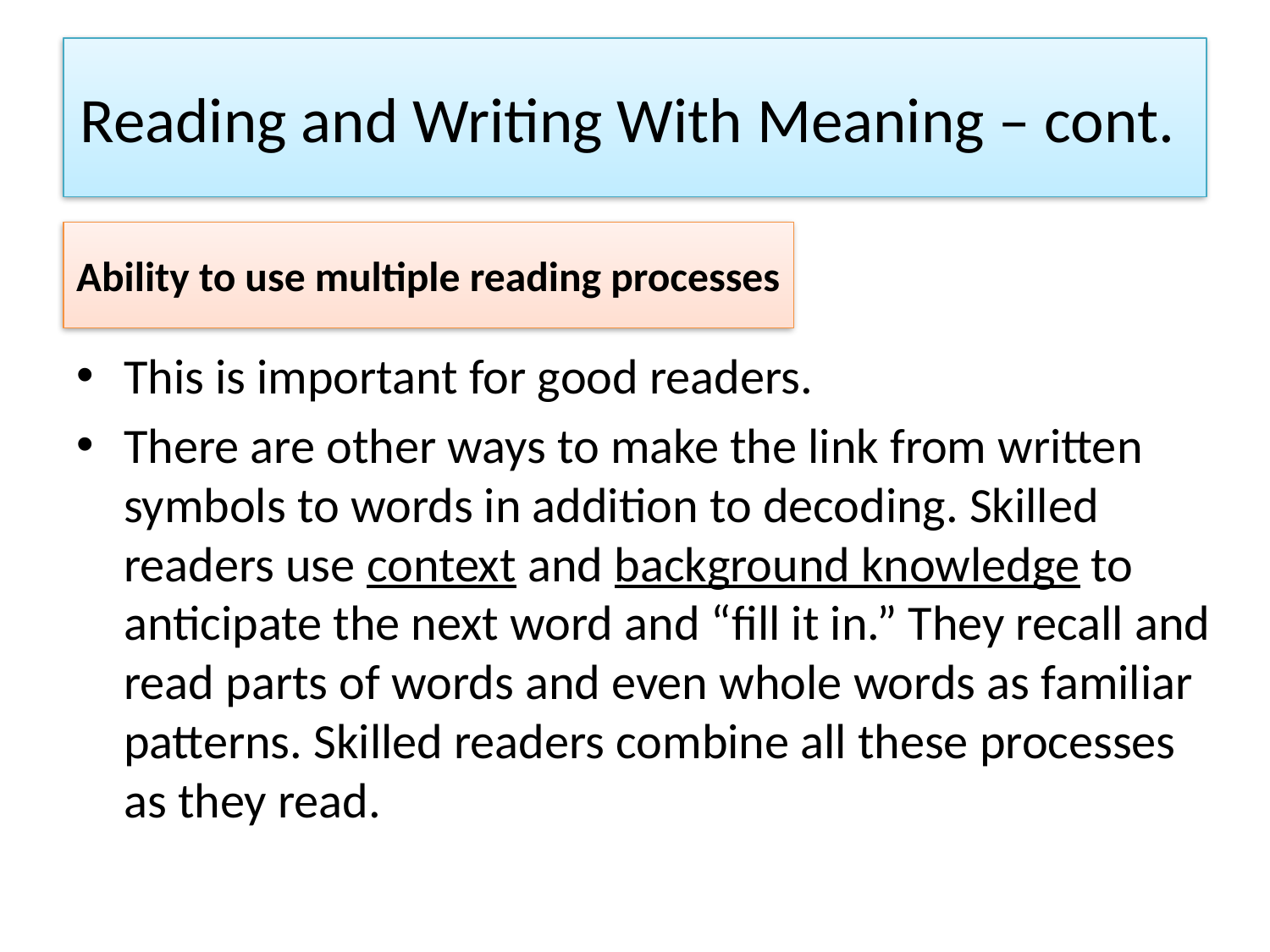

# Reading and Writing With Meaning – cont.
Ability to use multiple reading processes
This is important for good readers.
There are other ways to make the link from written symbols to words in addition to decoding. Skilled readers use context and background knowledge to anticipate the next word and “fill it in.” They recall and read parts of words and even whole words as familiar patterns. Skilled readers combine all these processes as they read.